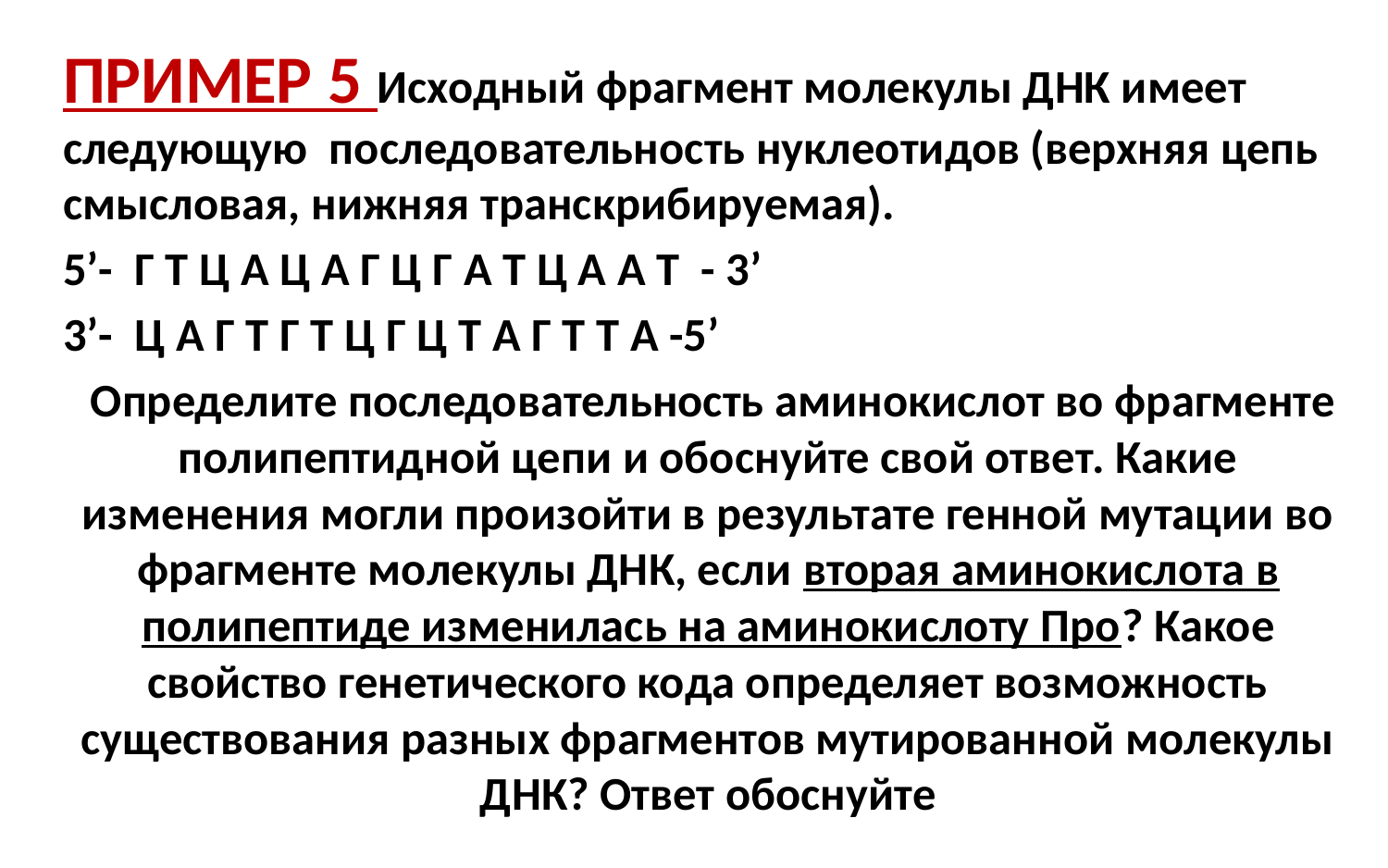

ПРИМЕР 5 Исходный фрагмент молекулы ДНК имеет следующую  последовательность нуклеотидов (верхняя цепь смысловая, нижняя транскрибируемая).
5’-  Г Т Ц А Ц А Г Ц Г А Т Ц А А Т  - 3’
3’-  Ц А Г Т Г Т Ц Г Ц Т А Г Т Т А -5’
 Определите последовательность аминокислот во фрагменте полипептидной цепи и обоснуйте свой ответ. Какие изменения могли произойти в результате генной мутации во фрагменте молекулы ДНК, если вторая аминокислота в полипептиде изменилась на аминокислоту Про? Какое свойство генетического кода определяет возможность существования разных фрагментов мутированной молекулы ДНК? Ответ обоснуйте